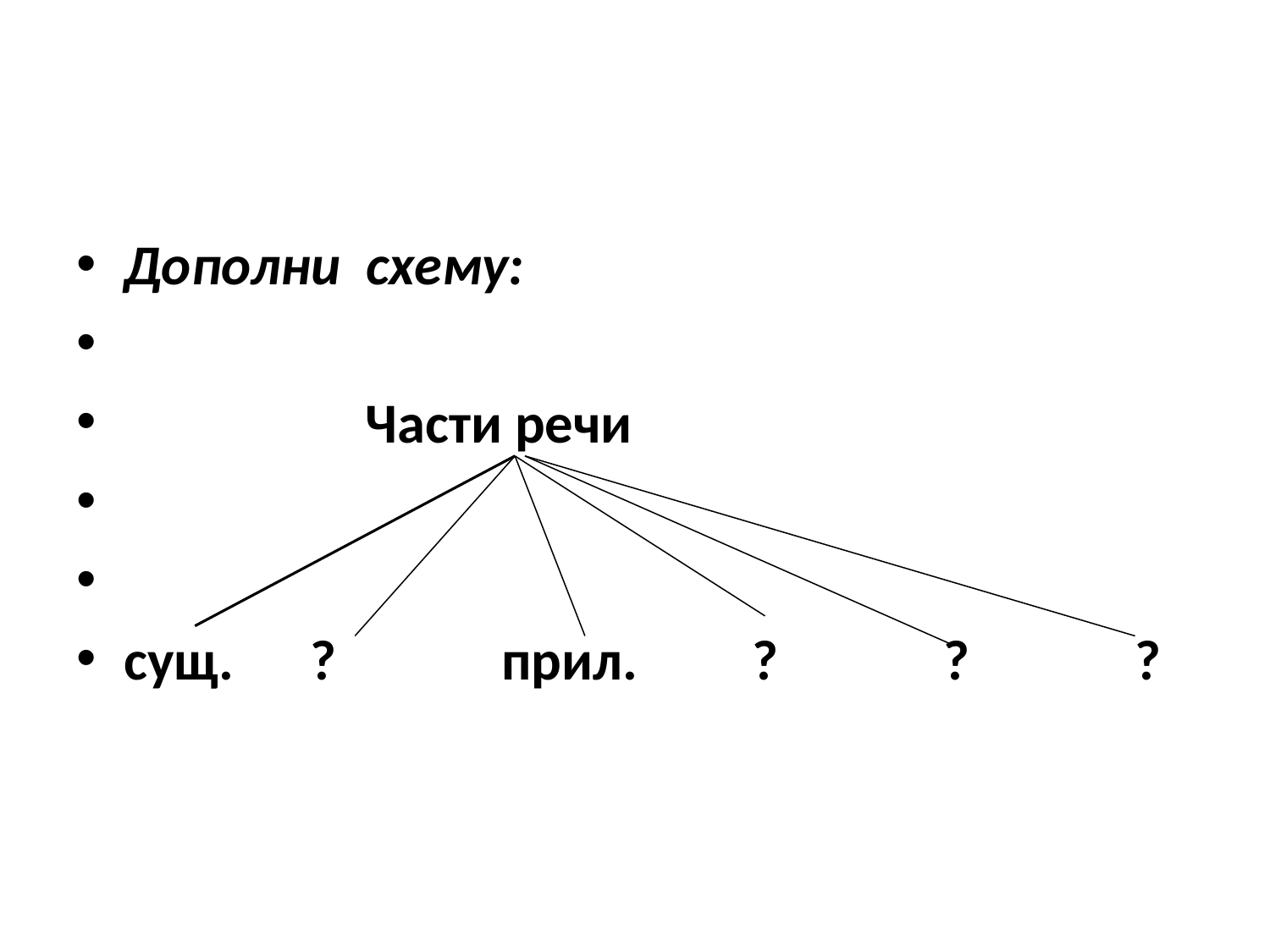

#
Дополни  схему:

                   Части речи

сущ.      ?             прил.         ?             ?             ?